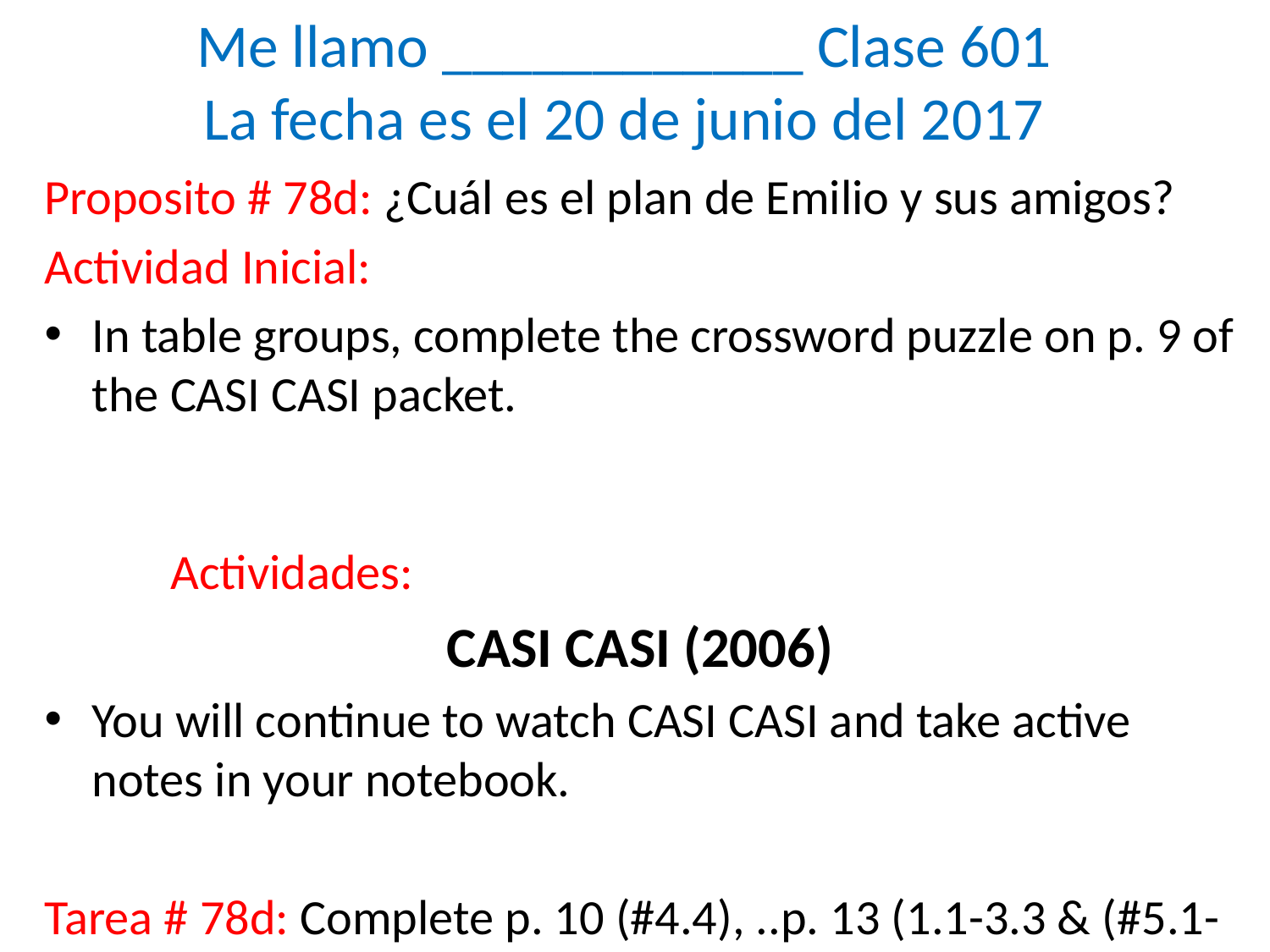

# Me llamo ____________ Clase 601 La fecha es el 20 de junio del 2017
Proposito # 78d: ¿Cuál es el plan de Emilio y sus amigos?
Actividad Inicial:
In table groups, complete the crossword puzzle on p. 9 of the CASI CASI packet.                                                                                                                                                                                                                                                                                    Actividades:
CASI CASI (2006)
You will continue to watch CASI CASI and take active notes in your notebook.

Tarea # 78d: Complete p. 10 (#4.4), ..p. 13 (1.1-3.3 & (#5.1-5.2), p.14 (#1-3) & p.15 (all) Of the CASI CASI Spanish Study Guide.